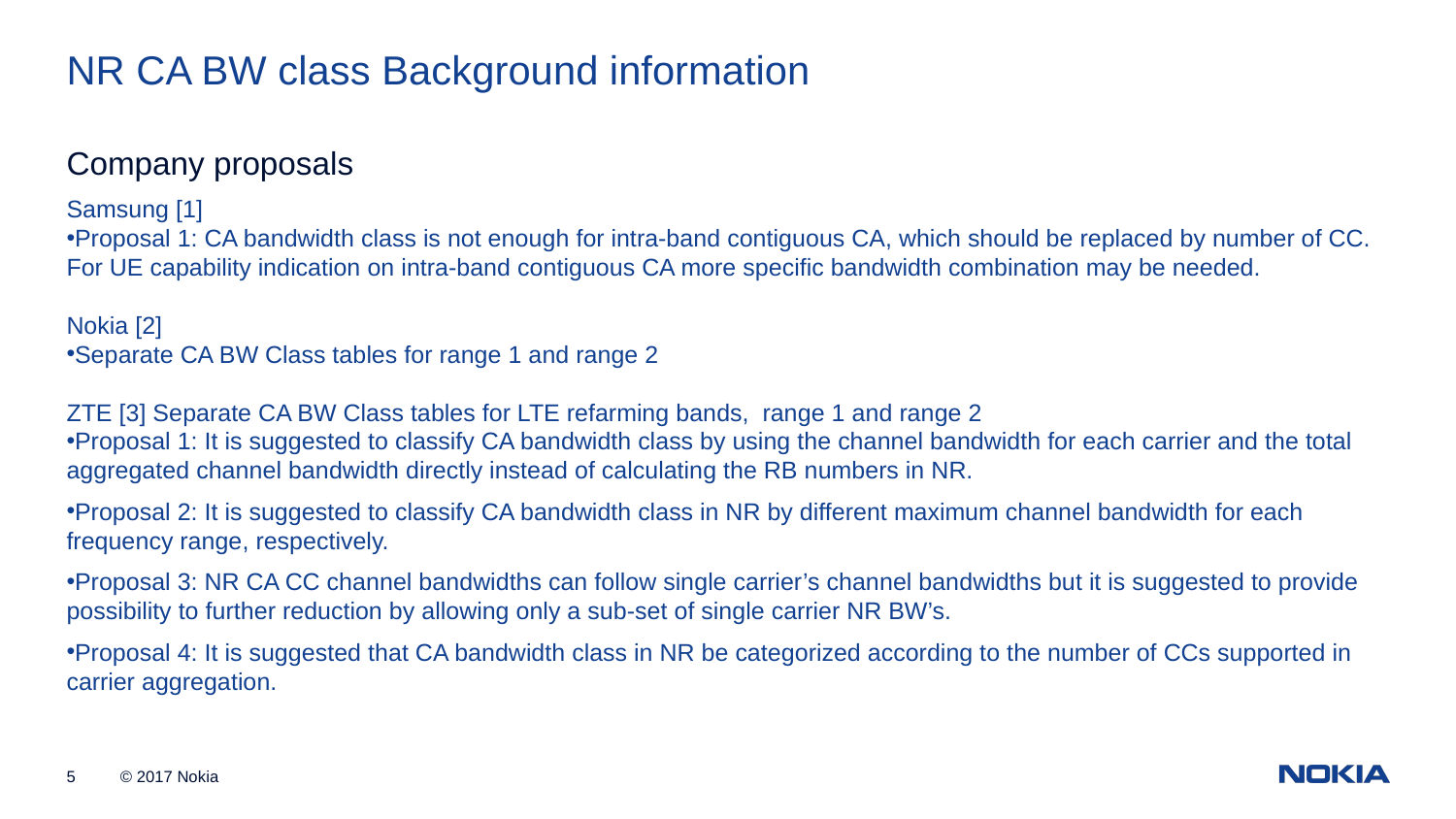

NR CA BW class Background information
Company proposals
Samsung [1]
Proposal 1: CA bandwidth class is not enough for intra-band contiguous CA, which should be replaced by number of CC. For UE capability indication on intra-band contiguous CA more specific bandwidth combination may be needed.

Nokia [2]
Separate CA BW Class tables for range 1 and range 2

ZTE [3] Separate CA BW Class tables for LTE refarming bands,  range 1 and range 2
Proposal 1: It is suggested to classify CA bandwidth class by using the channel bandwidth for each carrier and the total aggregated channel bandwidth directly instead of calculating the RB numbers in NR.
Proposal 2: It is suggested to classify CA bandwidth class in NR by different maximum channel bandwidth for each frequency range, respectively.
Proposal 3: NR CA CC channel bandwidths can follow single carrier’s channel bandwidths but it is suggested to provide possibility to further reduction by allowing only a sub-set of single carrier NR BW’s.
Proposal 4: It is suggested that CA bandwidth class in NR be categorized according to the number of CCs supported in carrier aggregation.